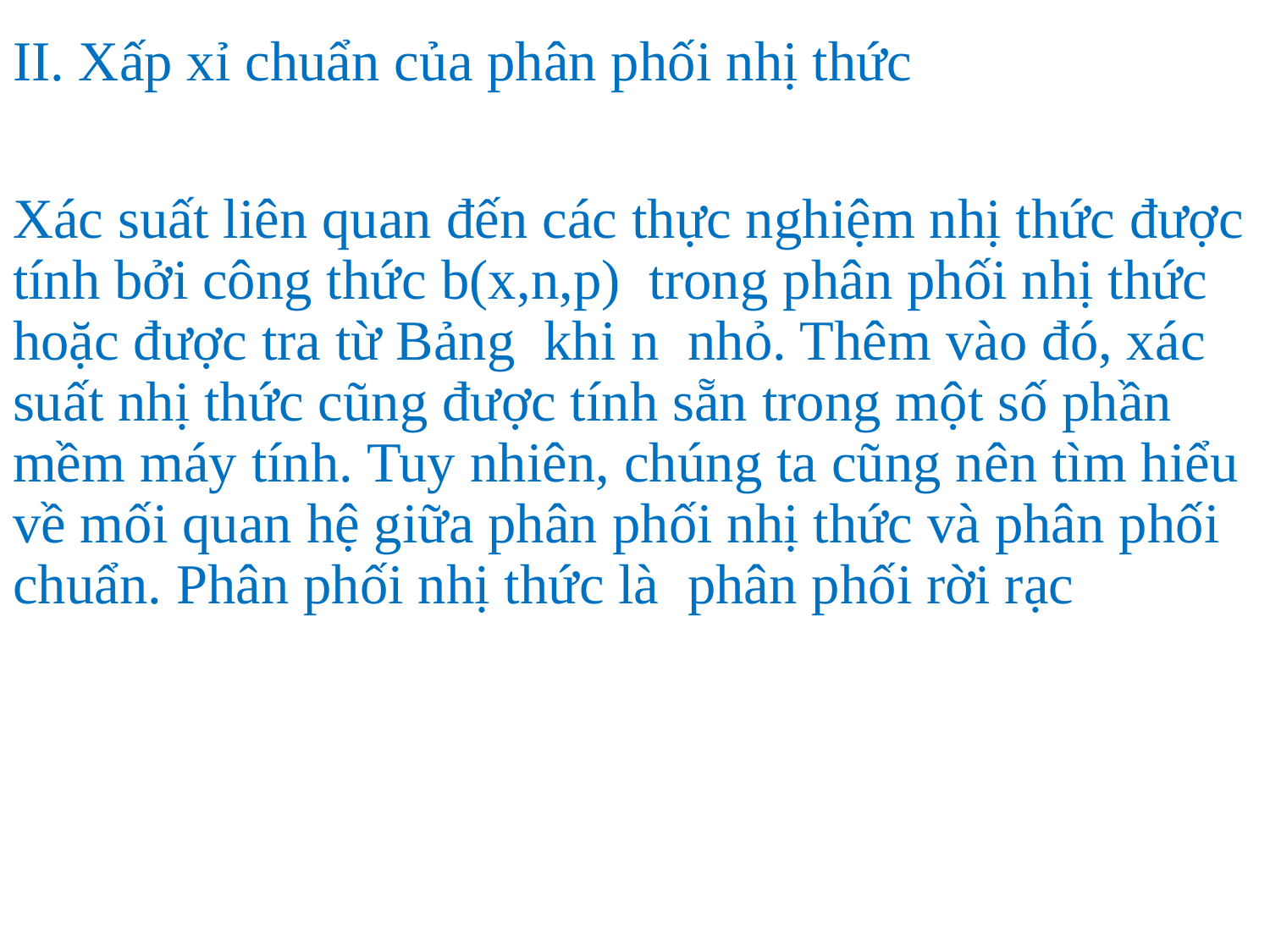

II. Xấp xỉ chuẩn của phân phối nhị thức

Xác suất liên quan đến các thực nghiệm nhị thức được tính bởi công thức b(x,n,p)  trong phân phối nhị thức hoặc được tra từ Bảng  khi n  nhỏ. Thêm vào đó, xác suất nhị thức cũng được tính sẵn trong một số phần mềm máy tính. Tuy nhiên, chúng ta cũng nên tìm hiểu về mối quan hệ giữa phân phối nhị thức và phân phối chuẩn. Phân phối nhị thức là  phân phối rời rạc